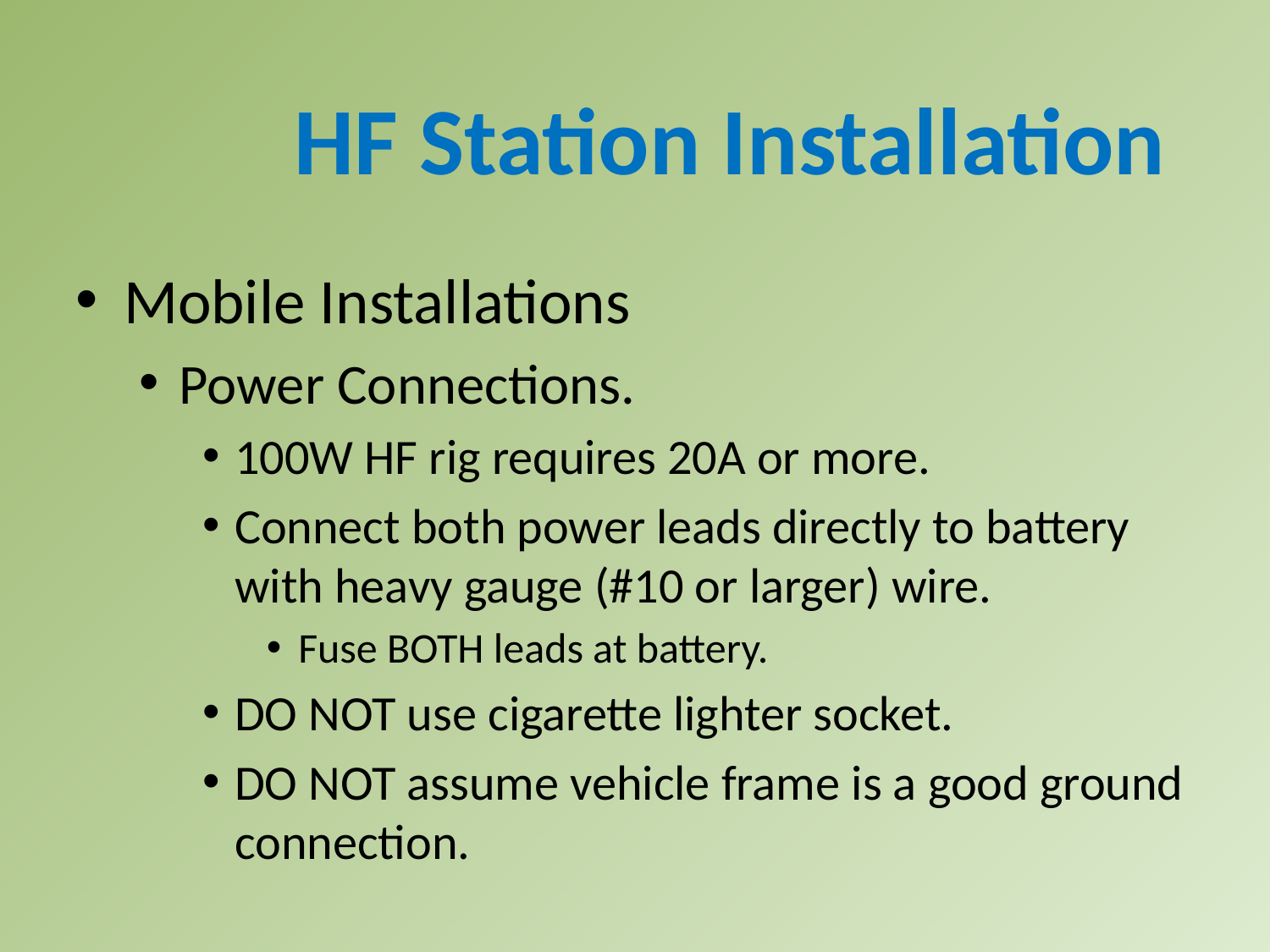

HF Station Installation
Mobile Installations
Power Connections.
100W HF rig requires 20A or more.
Connect both power leads directly to battery with heavy gauge (#10 or larger) wire.
Fuse BOTH leads at battery.
DO NOT use cigarette lighter socket.
DO NOT assume vehicle frame is a good ground connection.